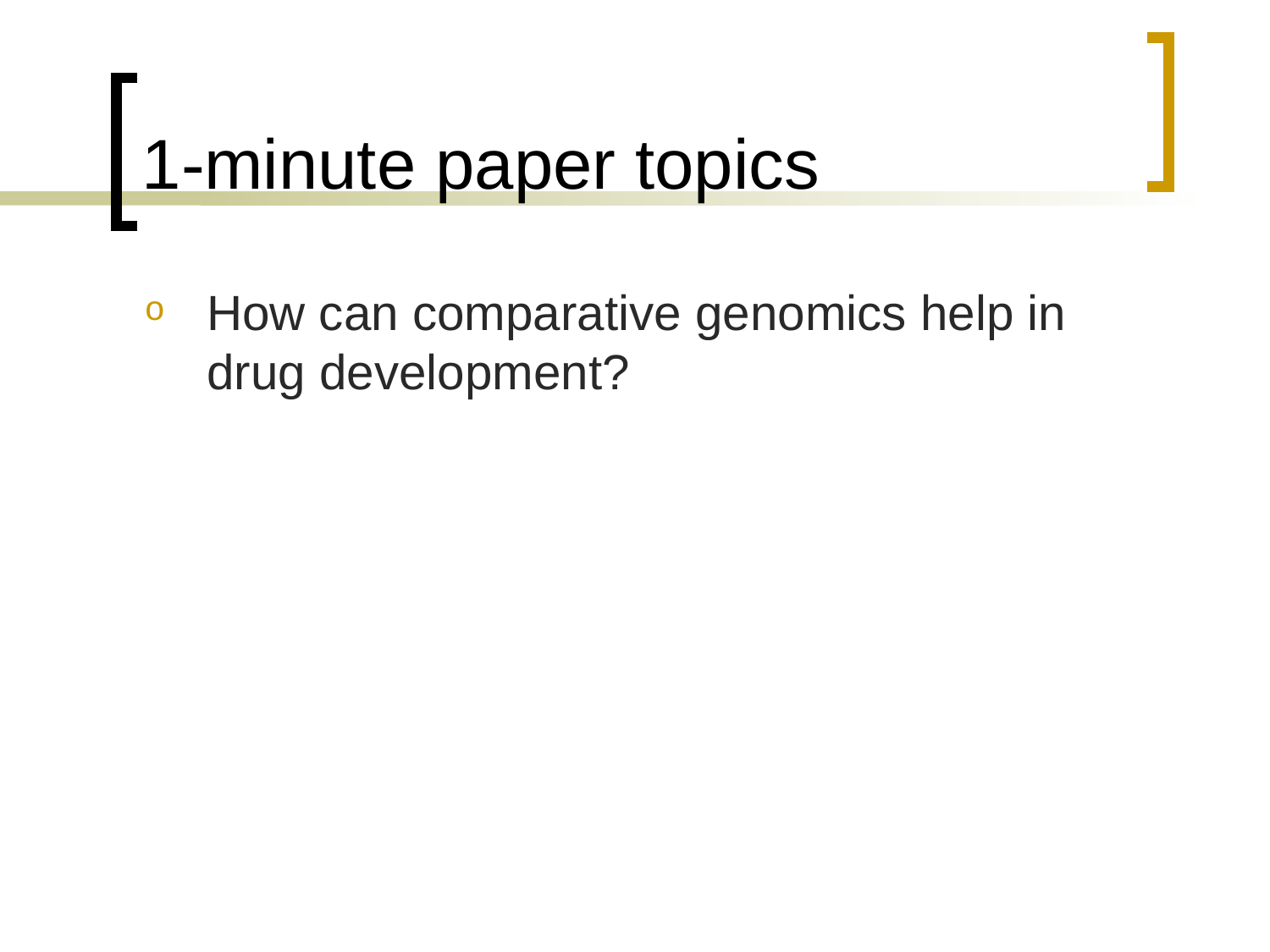

# 1-minute paper topics
How can comparative genomics help in drug development?